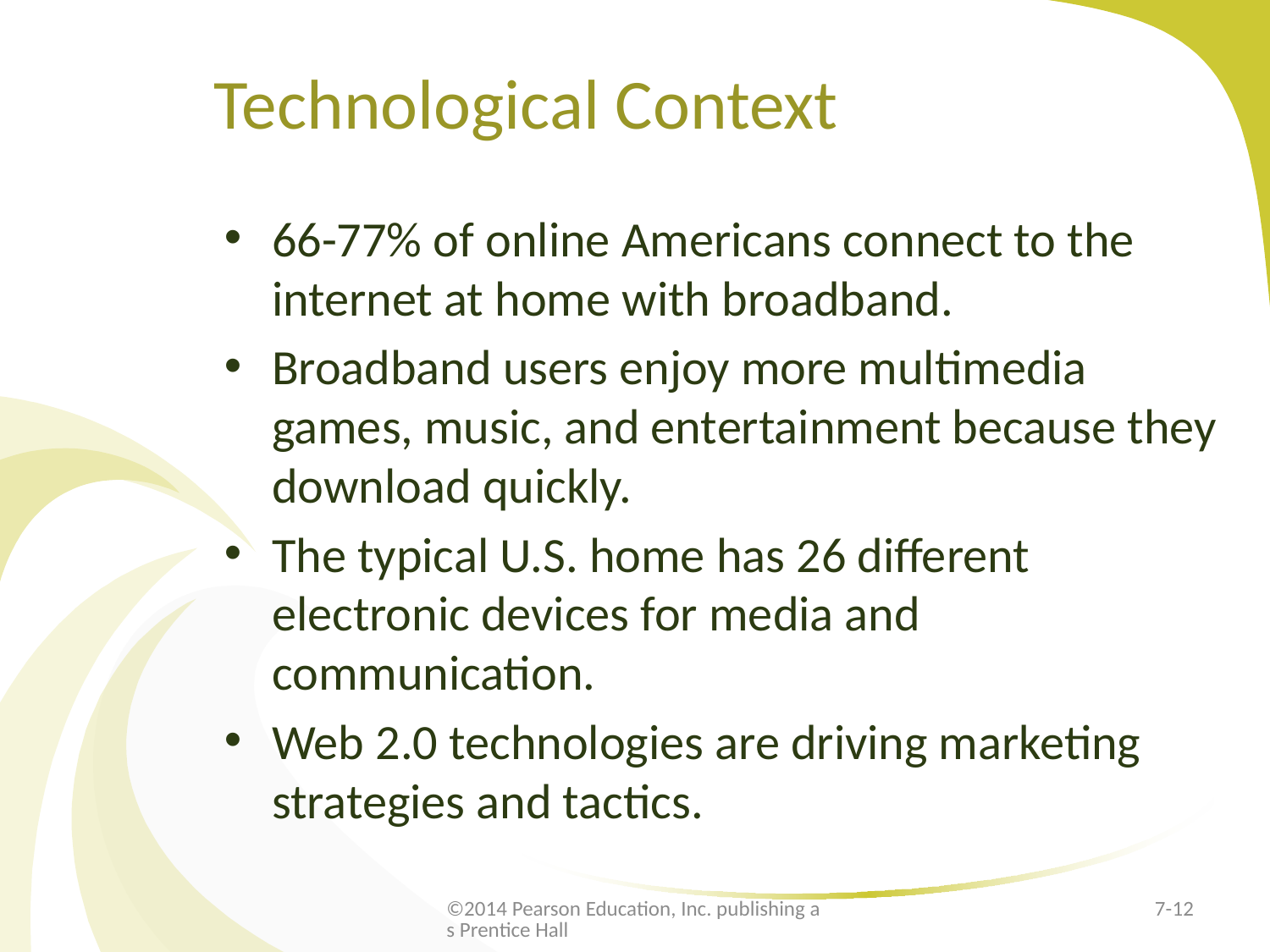

# Technological Context
66-77% of online Americans connect to the internet at home with broadband.
Broadband users enjoy more multimedia games, music, and entertainment because they download quickly.
The typical U.S. home has 26 different electronic devices for media and communication.
Web 2.0 technologies are driving marketing strategies and tactics.
©2014 Pearson Education, Inc. publishing as Prentice Hall
7-12